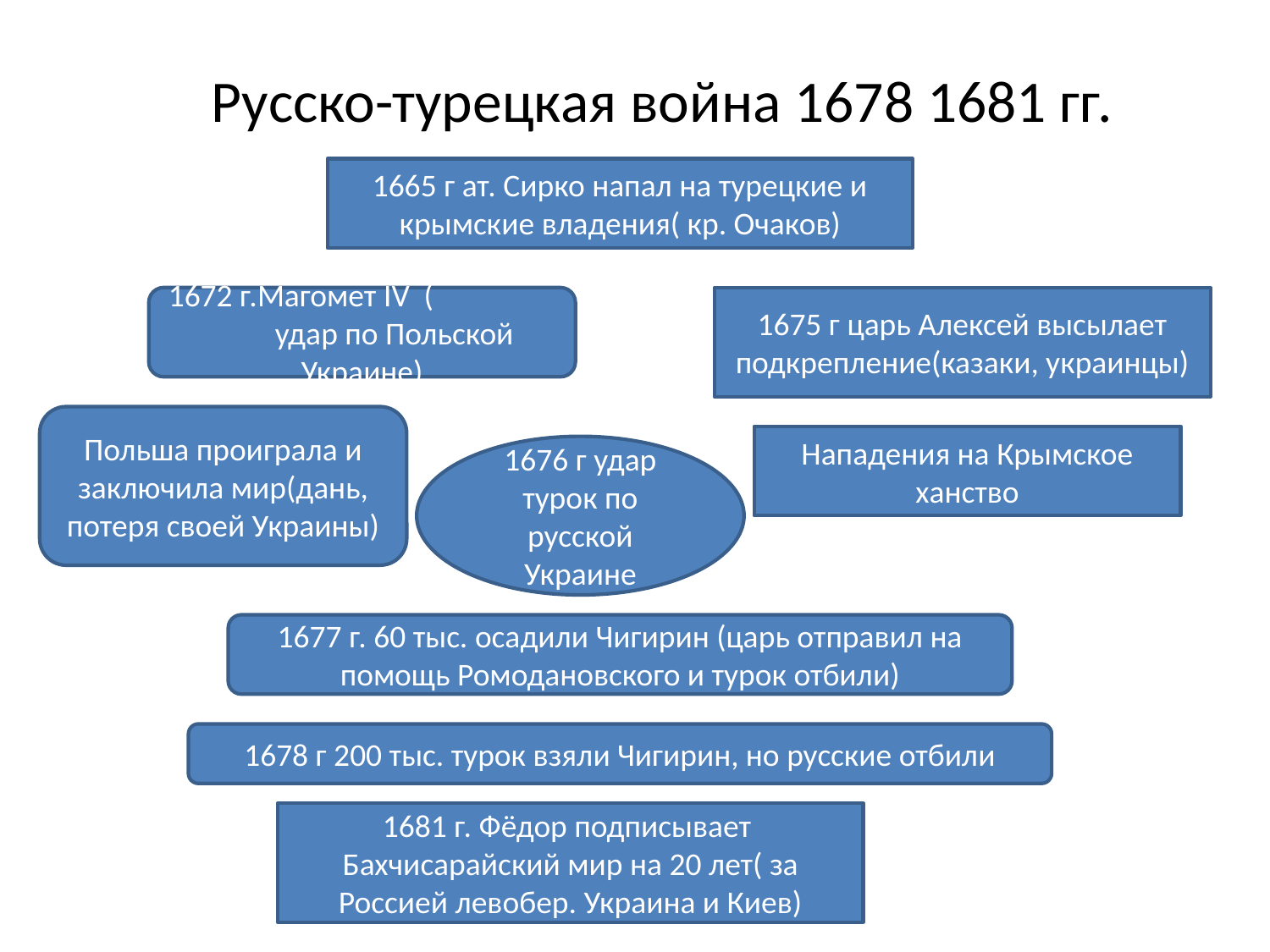

# Русско-турецкая война 1678 1681 гг.
1665 г ат. Сирко напал на турецкие и крымские владения( кр. Очаков)
1672 г.Магомет IV  (                           удар по Польской Украине)
1675 г царь Алексей высылает подкрепление(казаки, украинцы)
Польша проиграла и заключила мир(дань, потеря своей Украины)
Нападения на Крымское ханство
1676 г удар турок по русской Украине
1677 г. 60 тыс. осадили Чигирин (царь отправил на помощь Ромодановского и турок отбили)
1678 г 200 тыс. турок взяли Чигирин, но русские отбили
1681 г. Фёдор подписывает  Бахчисарайский мир на 20 лет( за Россией левобер. Украина и Киев)